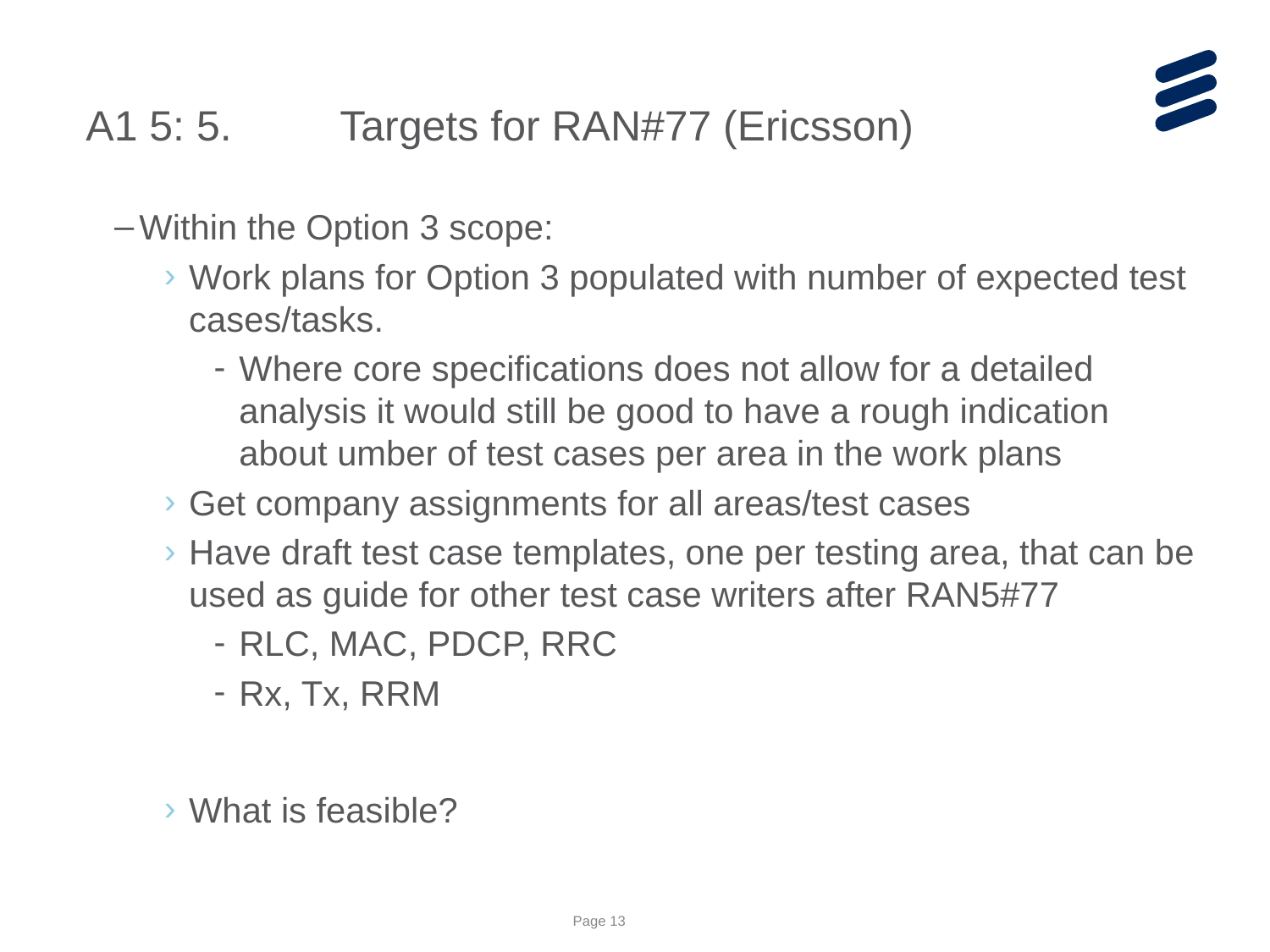

A1 5: 5.	Targets for RAN#77 (Ericsson)
Within the Option 3 scope:
Work plans for Option 3 populated with number of expected test cases/tasks.
Where core specifications does not allow for a detailed analysis it would still be good to have a rough indication about umber of test cases per area in the work plans
Get company assignments for all areas/test cases
Have draft test case templates, one per testing area, that can be used as guide for other test case writers after RAN5#77
RLC, MAC, PDCP, RRC
Rx, Tx, RRM

What is feasible?